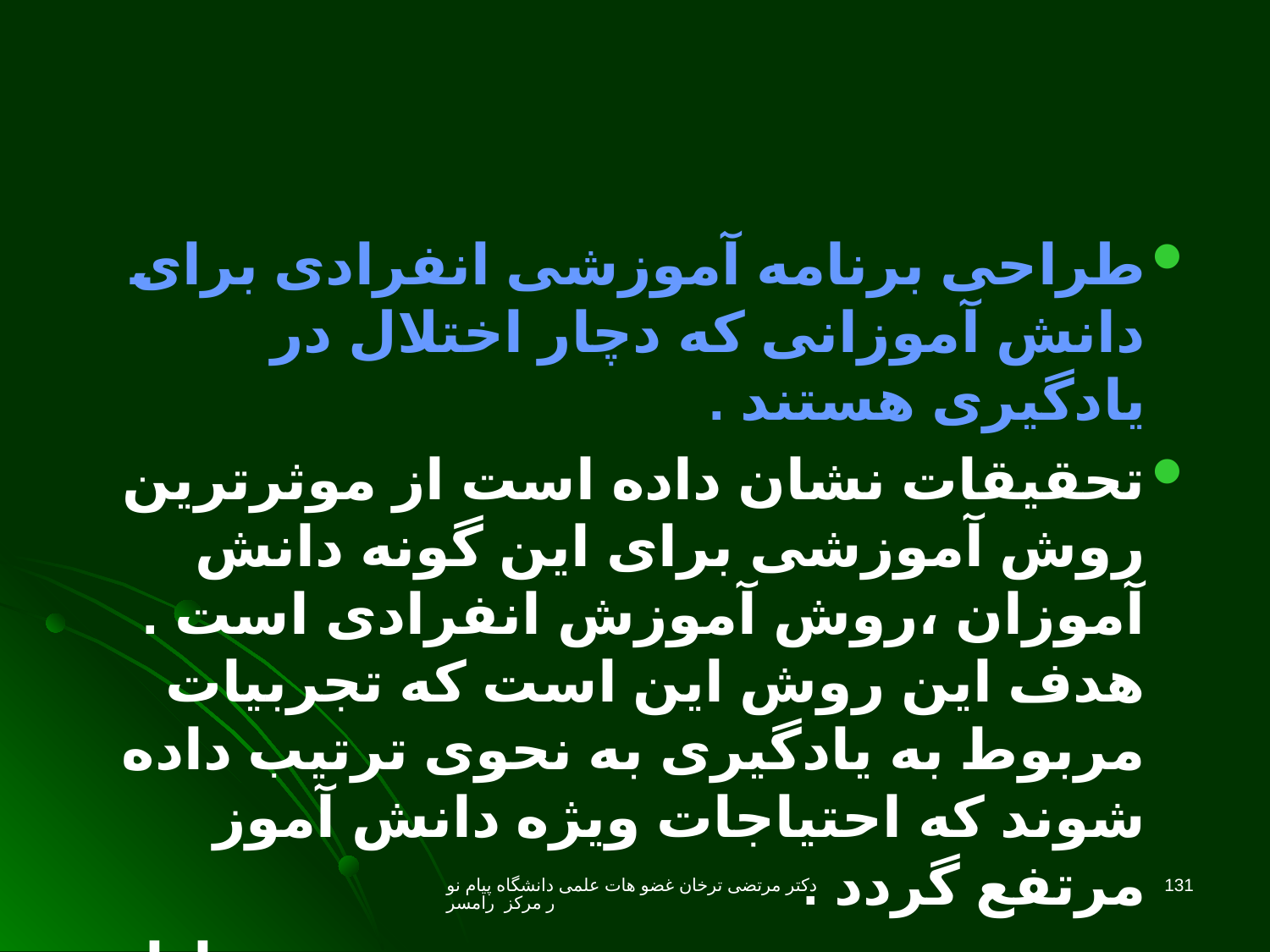

طراحی برنامه آموزشی انفرادی برای دانش آموزانی که دچار اختلال در یادگیری هستند .
تحقیقات نشان داده است از موثرترین روش آموزشی برای این گونه دانش آموزان ،روش آموزش انفرادی است . هدف این روش این است که تجربیات مربوط به یادگیری به نحوی ترتیب داده شوند که احتیاجات ویژه دانش آموز مرتفع گردد .
ادامه
دکتر مرتضی ترخان غضو هات علمی دانشگاه پیام نور مرکز رامسر
131